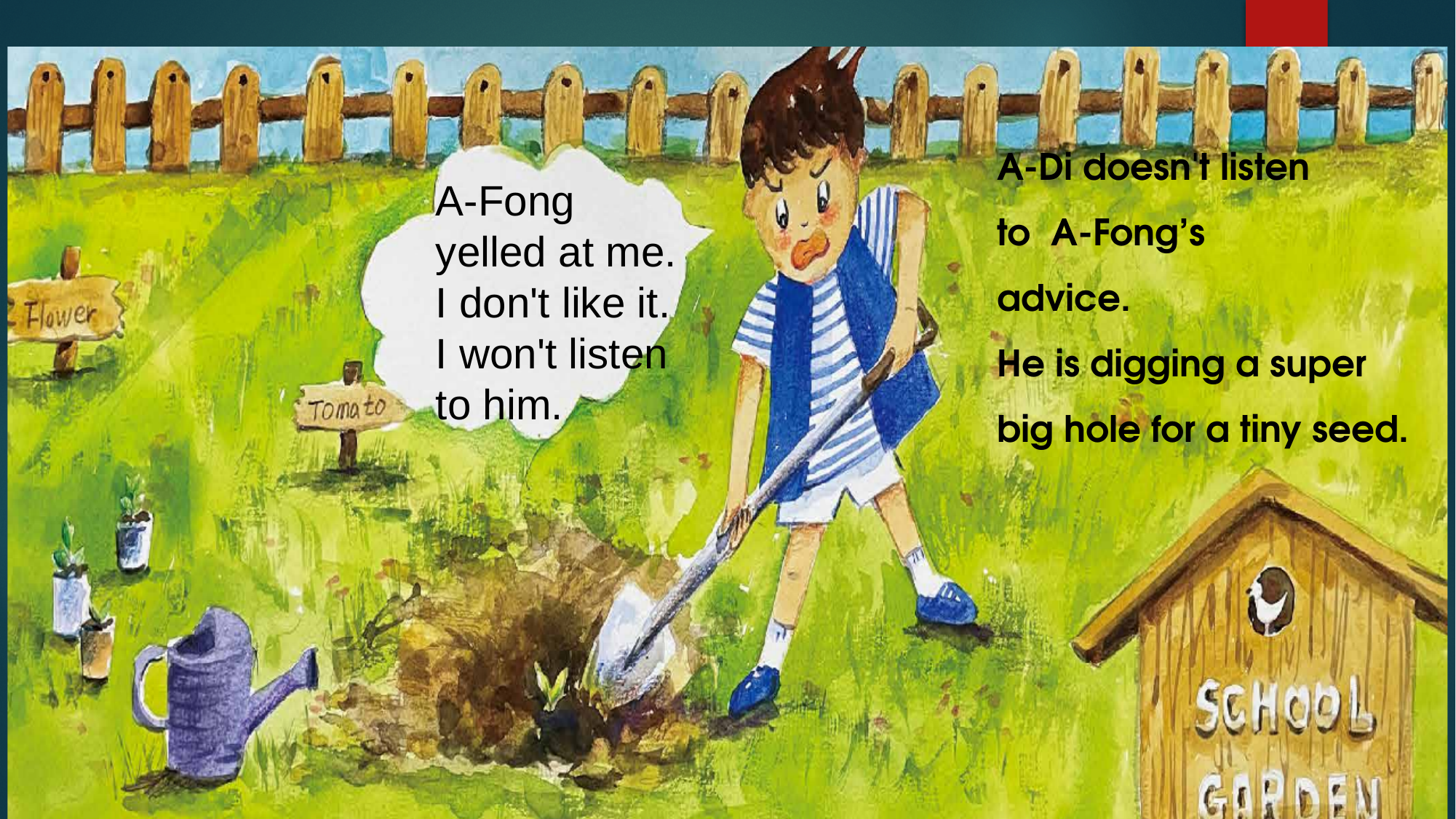

A-Di doesn't listen to  A-Fong’s advice.
He is digging a super  big hole for a tiny seed.
A-Fong yelled at me.  I don't like it.
I won't listen to him.